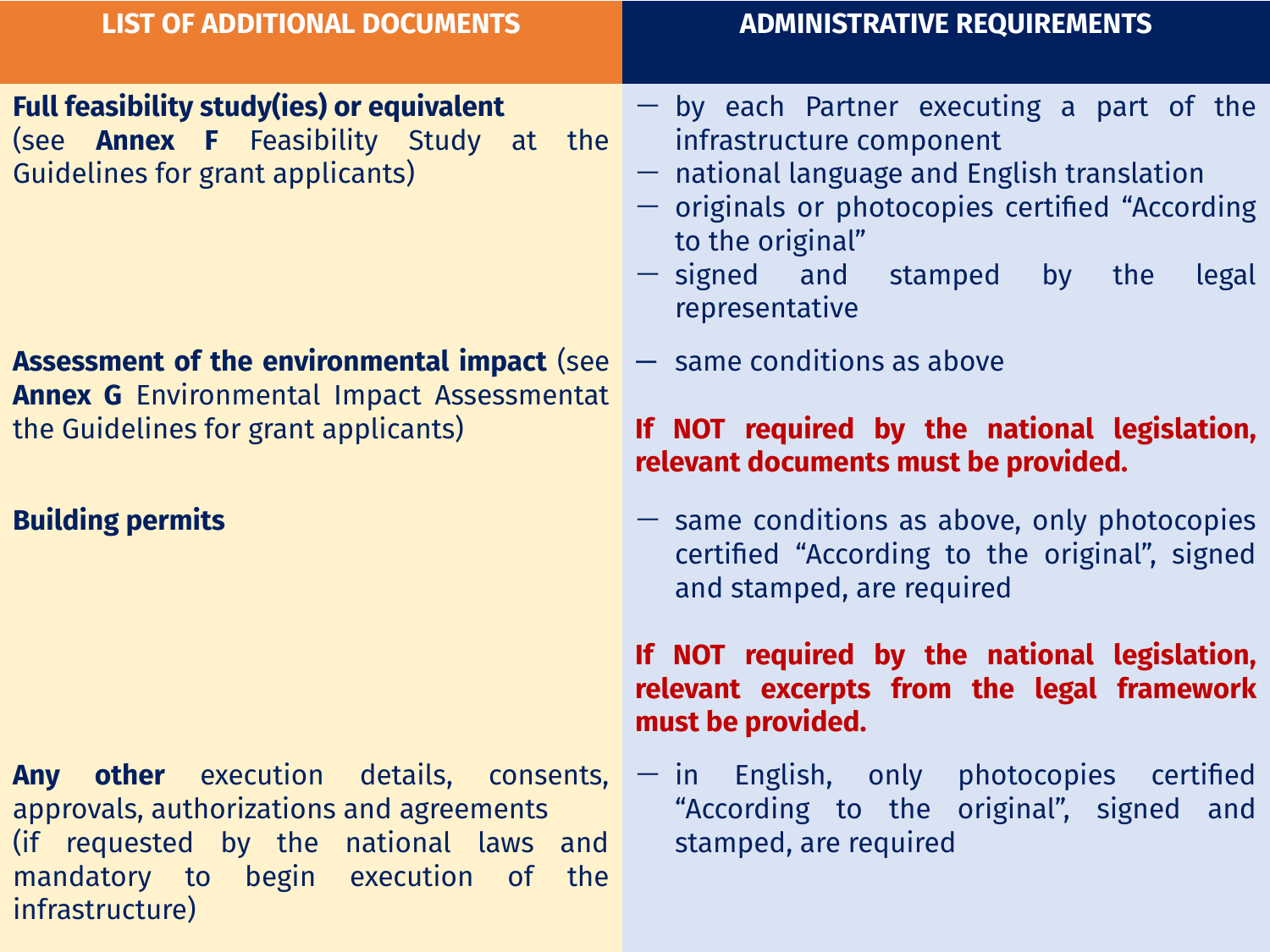

| LIST OF ADDITIONAL DOCUMENTS | ADMINISTRATIVE REQUIREMENTS |
| --- | --- |
| Full feasibility study(ies) or equivalent (see Annex F Feasibility Study at the Guidelines for grant applicants) | by each Partner executing a part of the infrastructure component national language and English translation originals or photocopies certified “According to the original” signed and stamped by the legal representative |
| Assessment of the environmental impact (see Annex G Environmental Impact Assessmentat the Guidelines for grant applicants) | same conditions as above If NOT required by the national legislation, relevant documents must be provided. |
| Building permits | same conditions as above, only photocopies certified “According to the original”, signed and stamped, are required If NOT required by the national legislation, relevant excerpts from the legal framework must be provided. |
| Any other execution details, consents, approvals, authorizations and agreements (if requested by the national laws and mandatory to begin execution of the infrastructure) | in English, only photocopies certified “According to the original”, signed and stamped, are required |
5